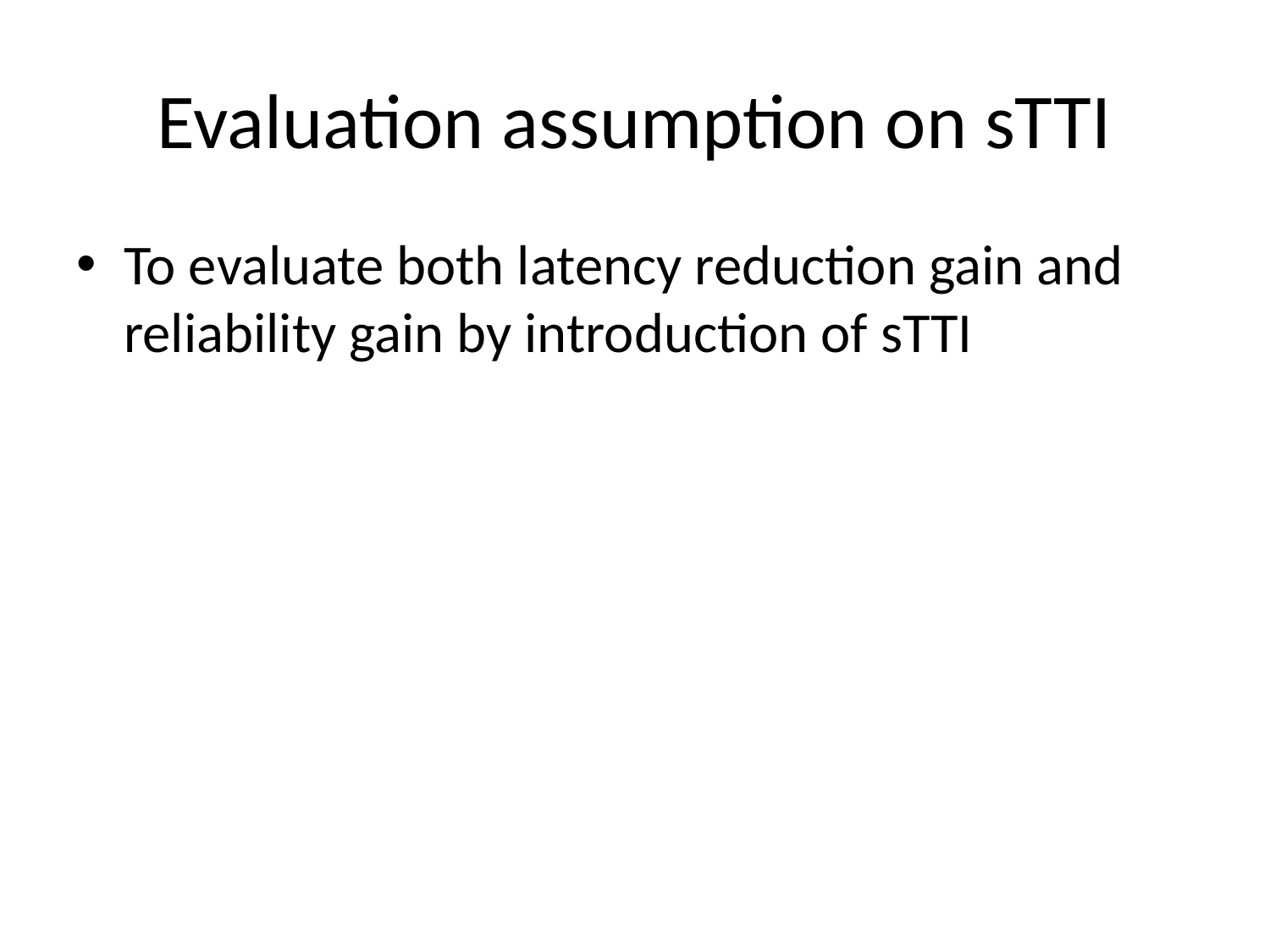

# Evaluation assumption on sTTI
To evaluate both latency reduction gain and reliability gain by introduction of sTTI